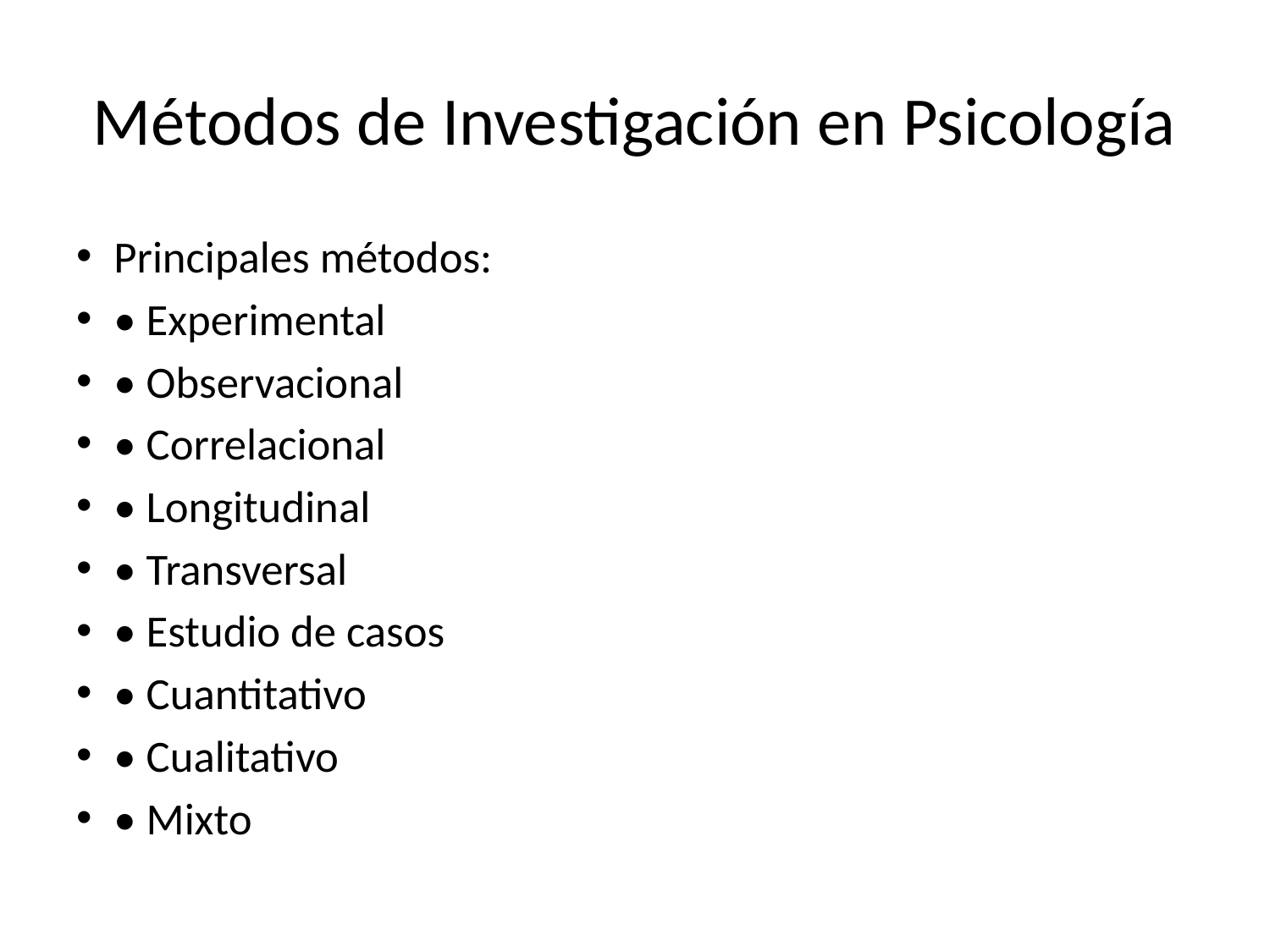

# Métodos de Investigación en Psicología
Principales métodos:
• Experimental
• Observacional
• Correlacional
• Longitudinal
• Transversal
• Estudio de casos
• Cuantitativo
• Cualitativo
• Mixto